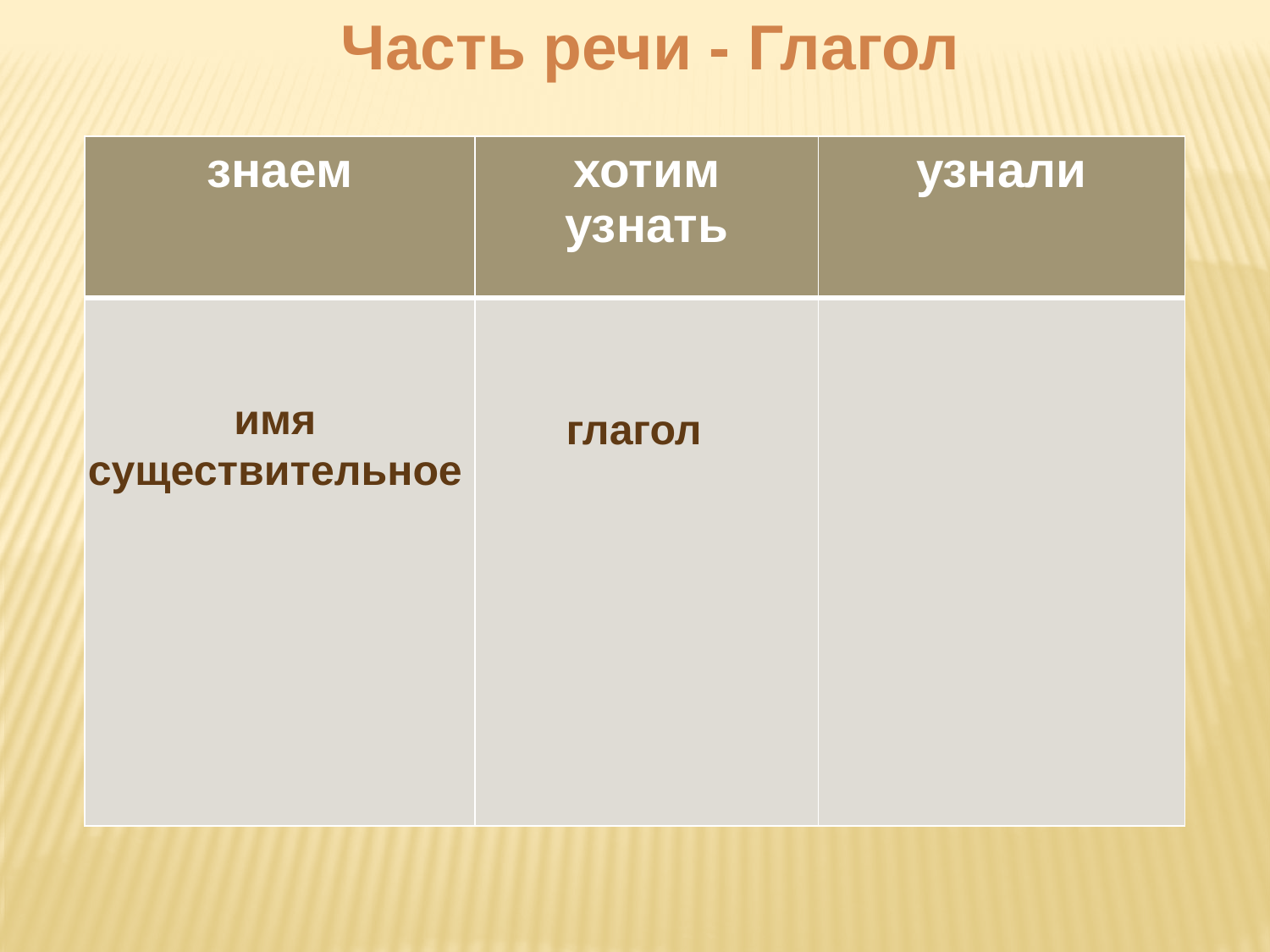

Часть речи - Глагол
| знаем | хотим узнать | узнали |
| --- | --- | --- |
|  |  |  |
имя существительное
глагол